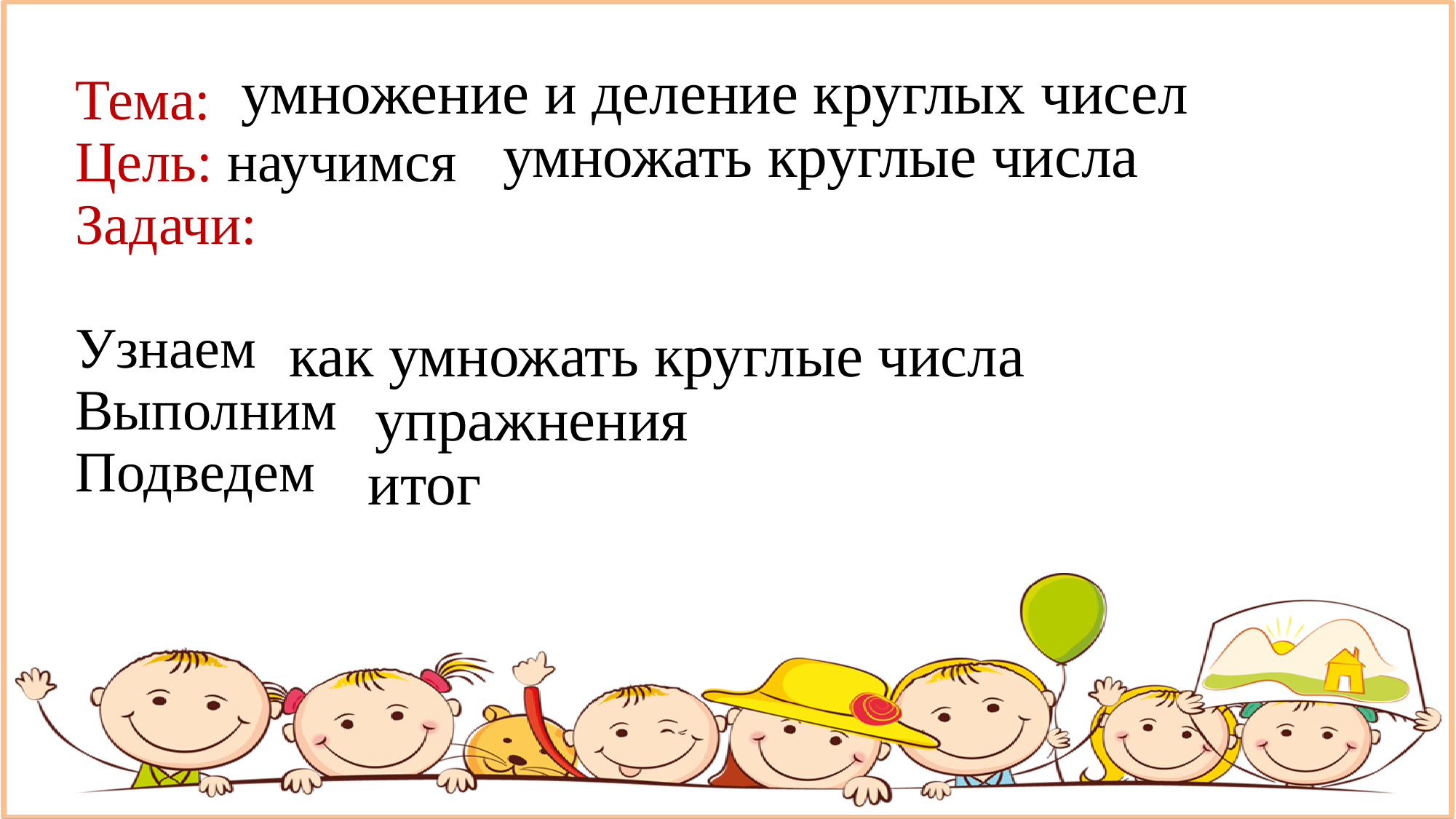

умножение и деление круглых чисел
# Тема: Цель: научимся Задачи: Узнаем Выполним Подведем
умножать круглые числа
как умножать круглые числа
упражнения
итог